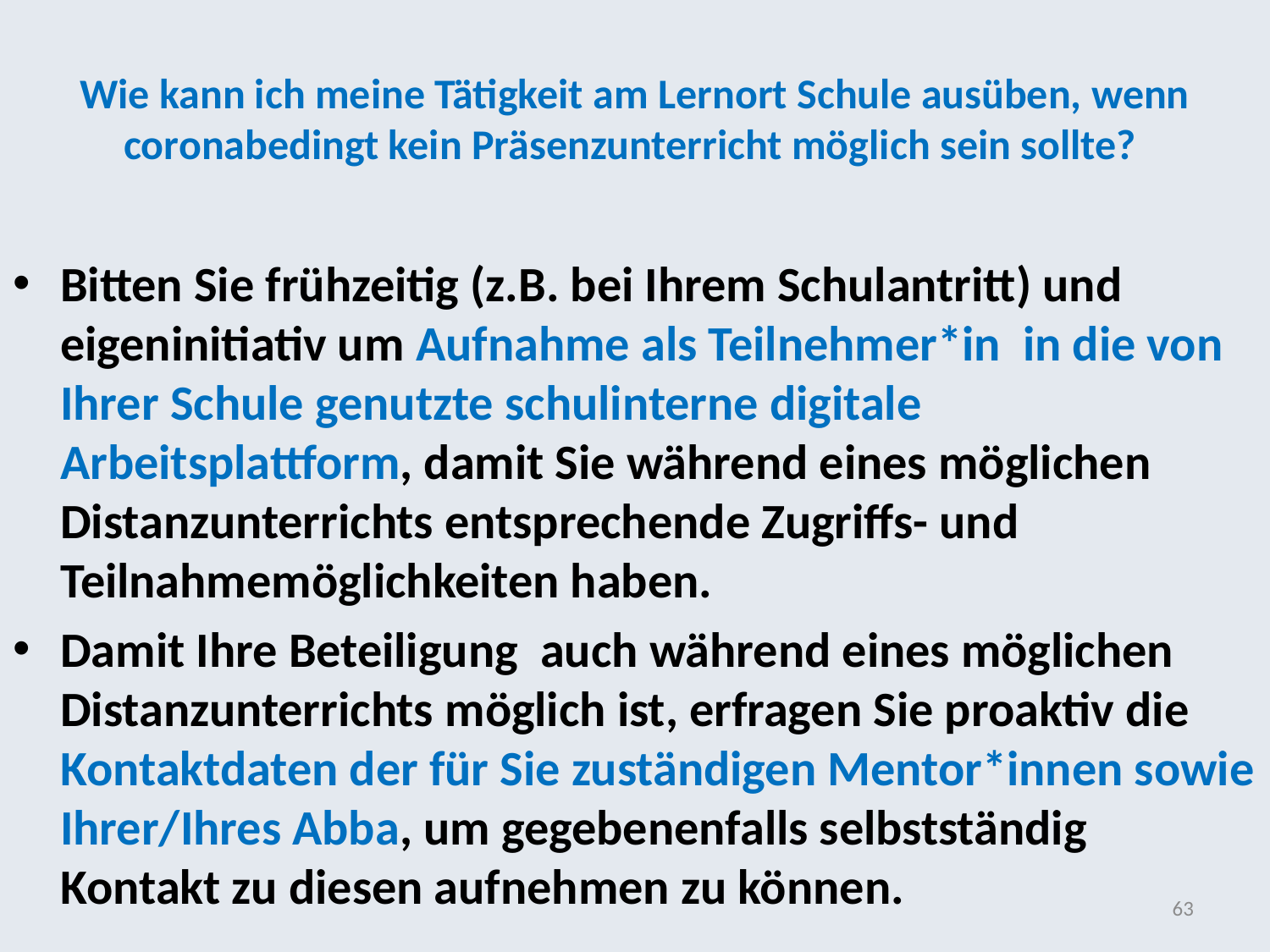

# Wie kann ich meine Tätigkeit am Lernort Schule ausüben, wenn coronabedingt kein Präsenzunterricht möglich sein sollte?
Bitten Sie frühzeitig (z.B. bei Ihrem Schulantritt) und eigeninitiativ um Aufnahme als Teilnehmer*in  in die von Ihrer Schule genutzte schulinterne digitale Arbeitsplattform, damit Sie während eines möglichen Distanzunterrichts entsprechende Zugriffs- und Teilnahmemöglichkeiten haben.
Damit Ihre Beteiligung  auch während eines möglichen Distanzunterrichts möglich ist, erfragen Sie proaktiv die Kontaktdaten der für Sie zuständigen Mentor*innen sowie Ihrer/Ihres Abba, um gegebenenfalls selbstständig Kontakt zu diesen aufnehmen zu können.

63